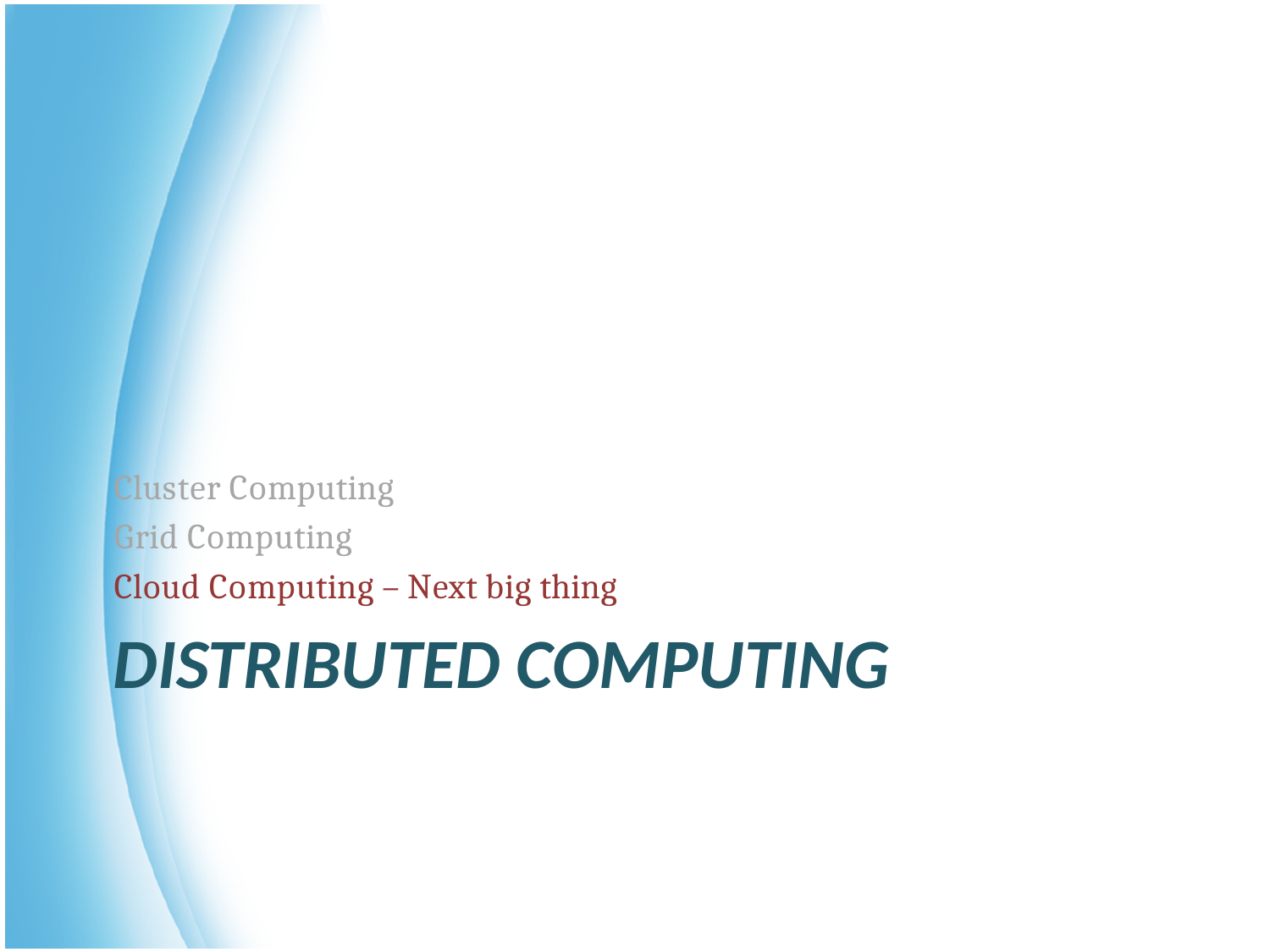

Cluster Computing
Grid Computing
Cloud Computing – Next big thing
# Distributed computing